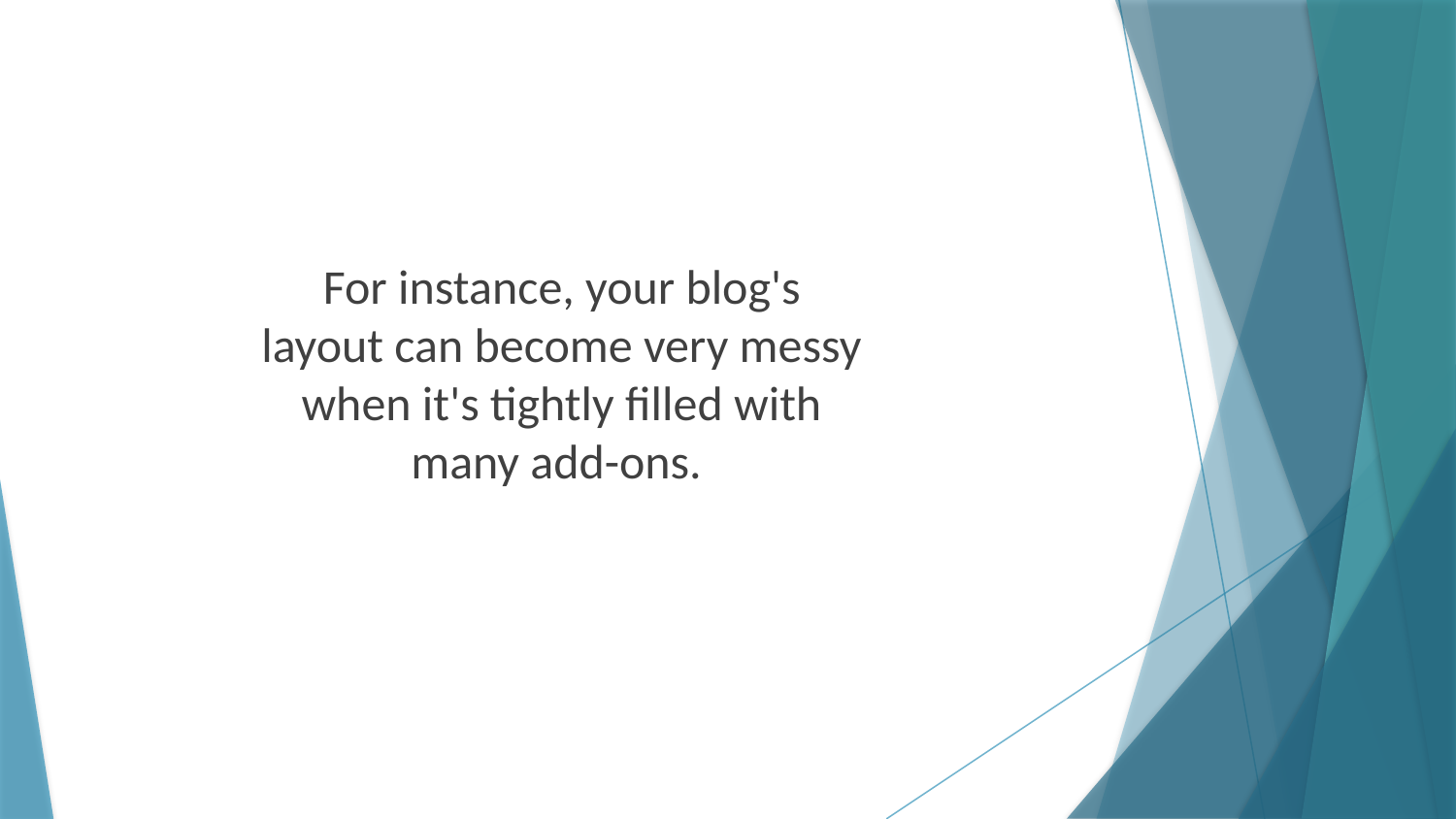

For instance, your blog's layout can become very messy when it's tightly filled with many add-ons.